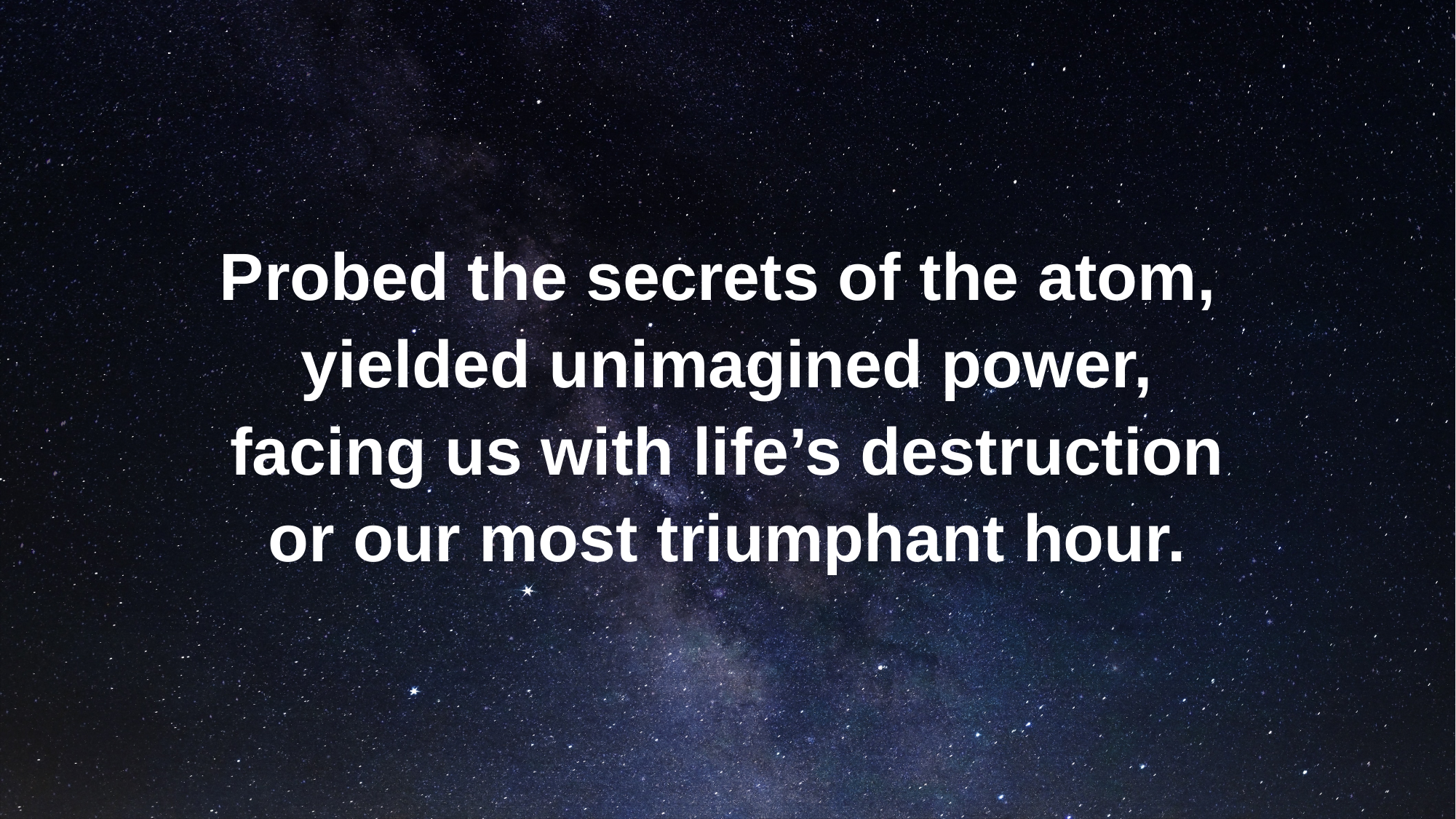

Probed the secrets of the atom,
yielded unimagined power,
facing us with life’s destruction
or our most triumphant hour.